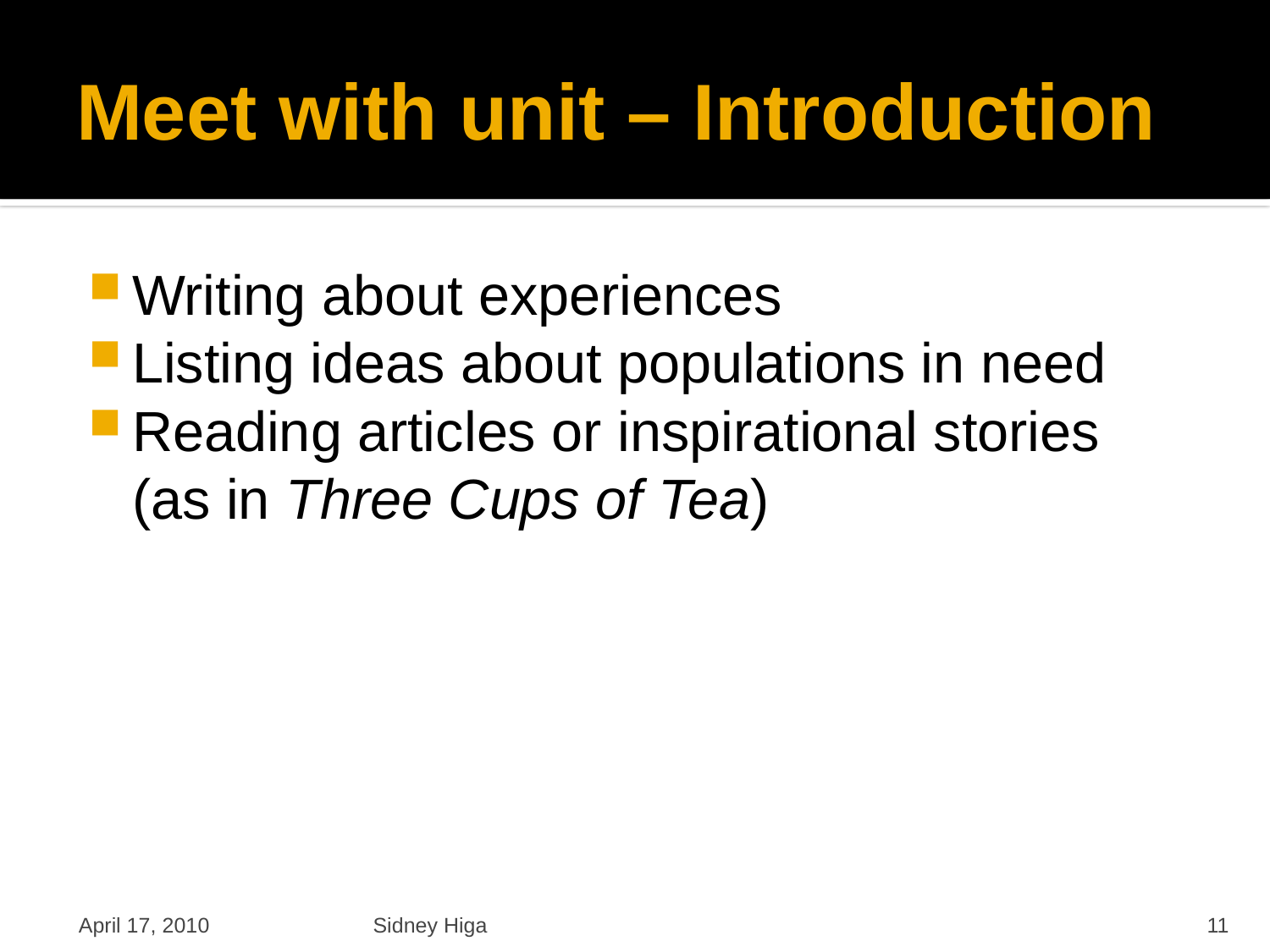

# Meet with unit – Introduction
Writing about experiences
Listing ideas about populations in need
Reading articles or inspirational stories (as in Three Cups of Tea)
April 17, 2010
Sidney Higa
11